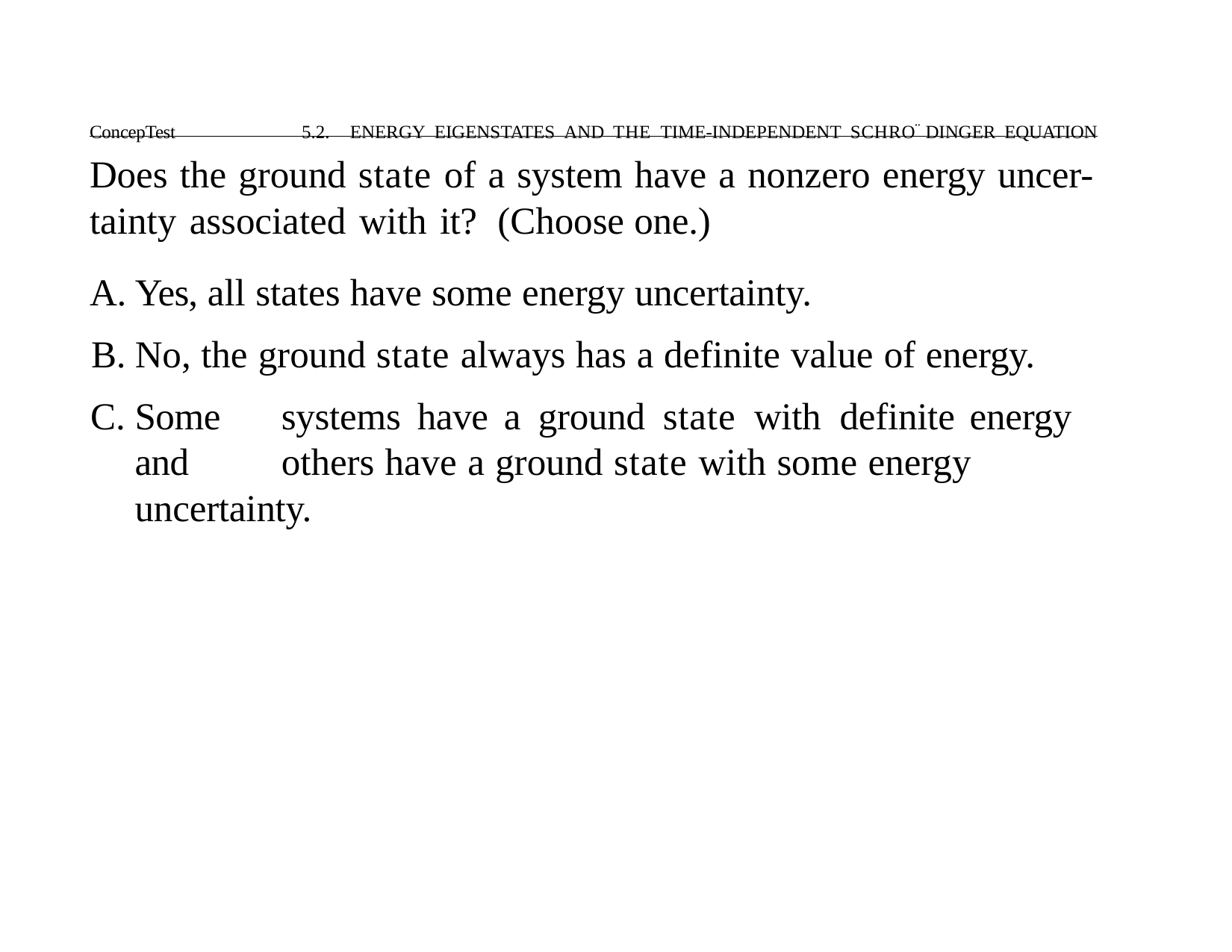

ConcepTest	5.2.  ENERGY EIGENSTATES AND THE TIME-INDEPENDENT SCHRO¨ DINGER EQUATION

# Does the ground state of a system have a nonzero energy uncer- tainty associated with it?	(Choose one.)
Yes, all states have some energy uncertainty.
No, the ground state always has a definite value of energy.
Some	systems	have	a	ground	state	with	definite	energy	and 	others have a ground state with some energy uncertainty.